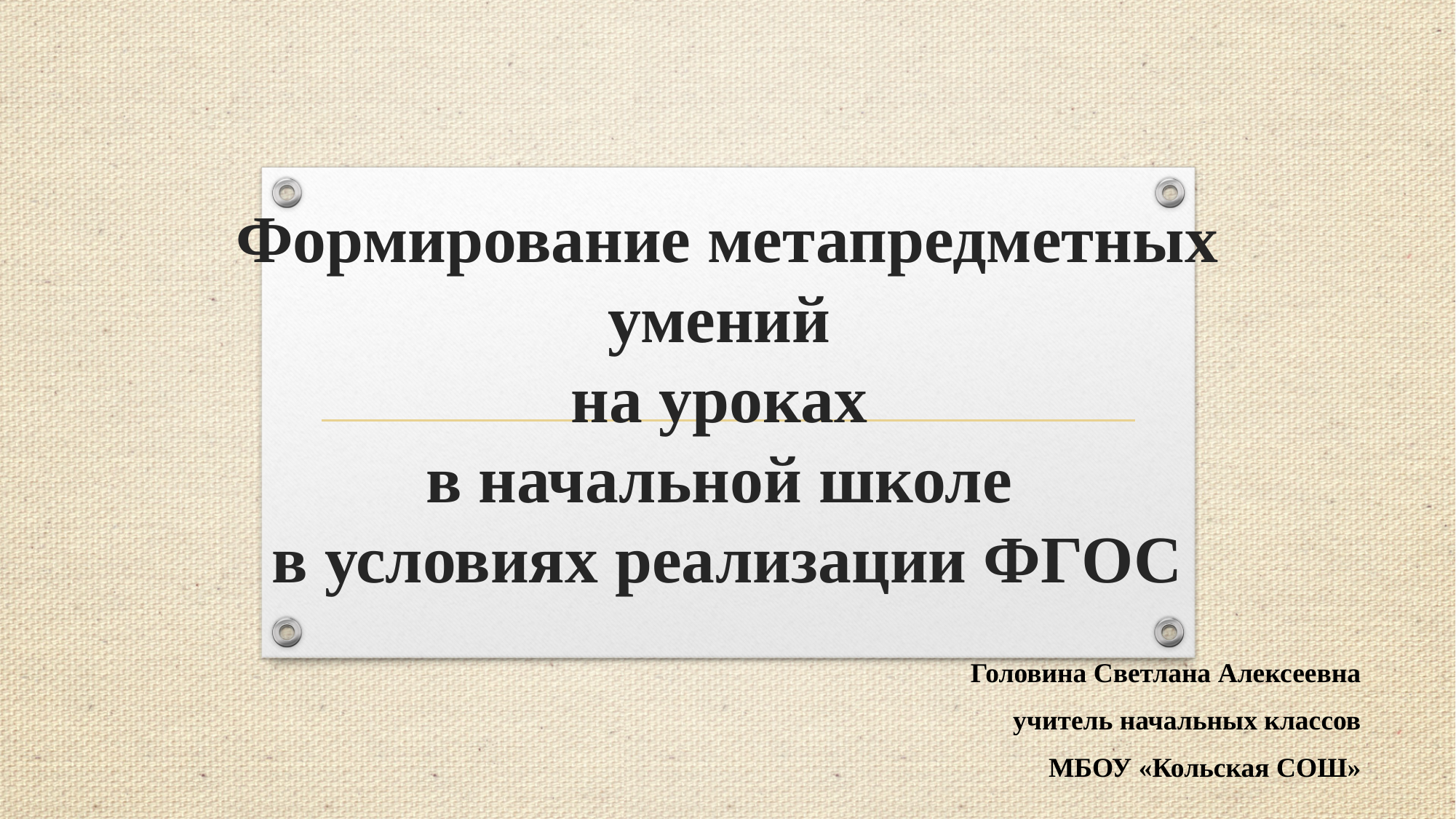

# Формирование метапредметных умений на уроках в начальной школе в условиях реализации ФГОС
Головина Светлана Алексеевна
учитель начальных классов
МБОУ «Кольская СОШ»